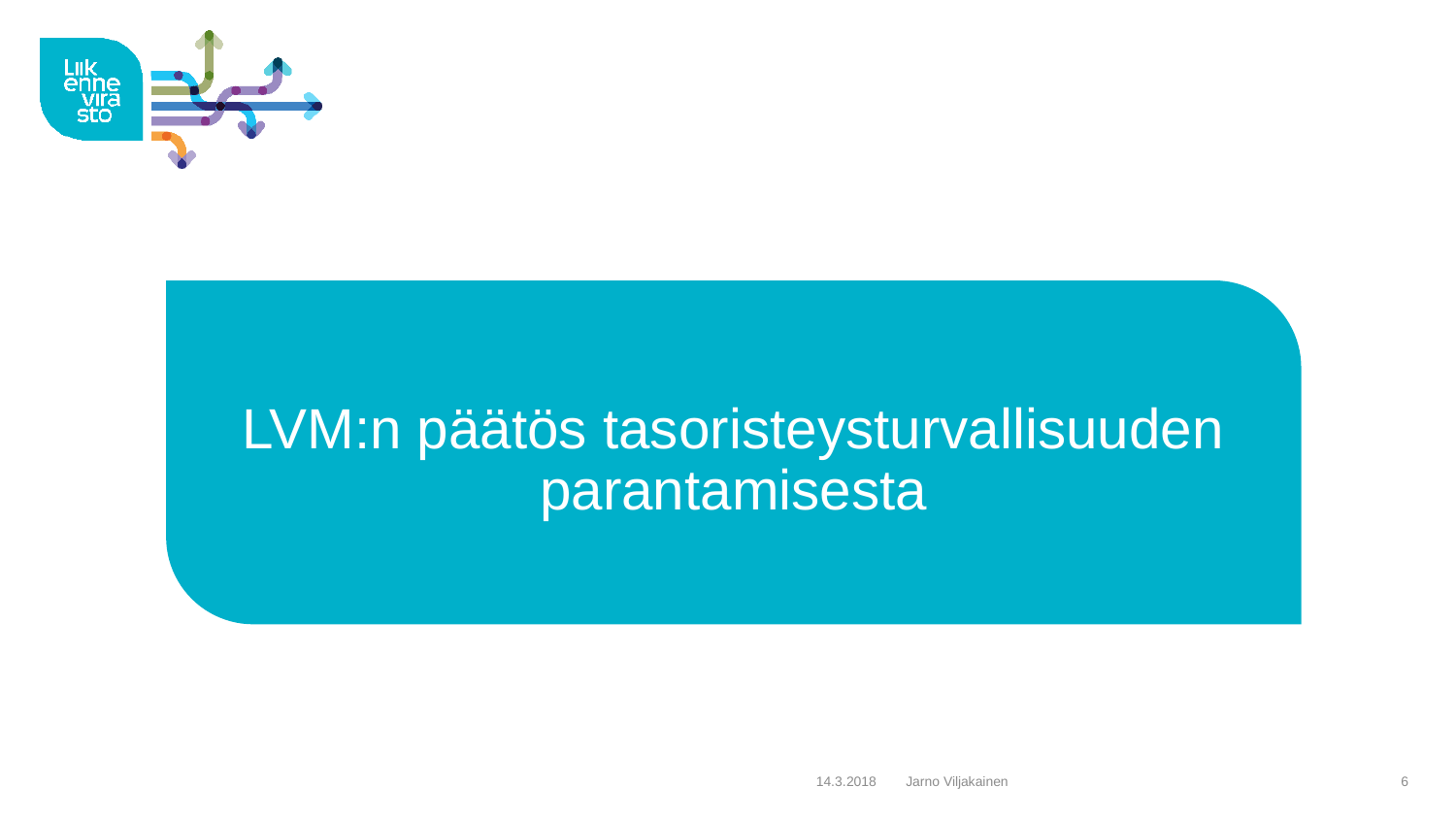

# LVM:n päätös tasoristeysturvallisuuden parantamisesta
14.3.2018
Jarno Viljakainen
6